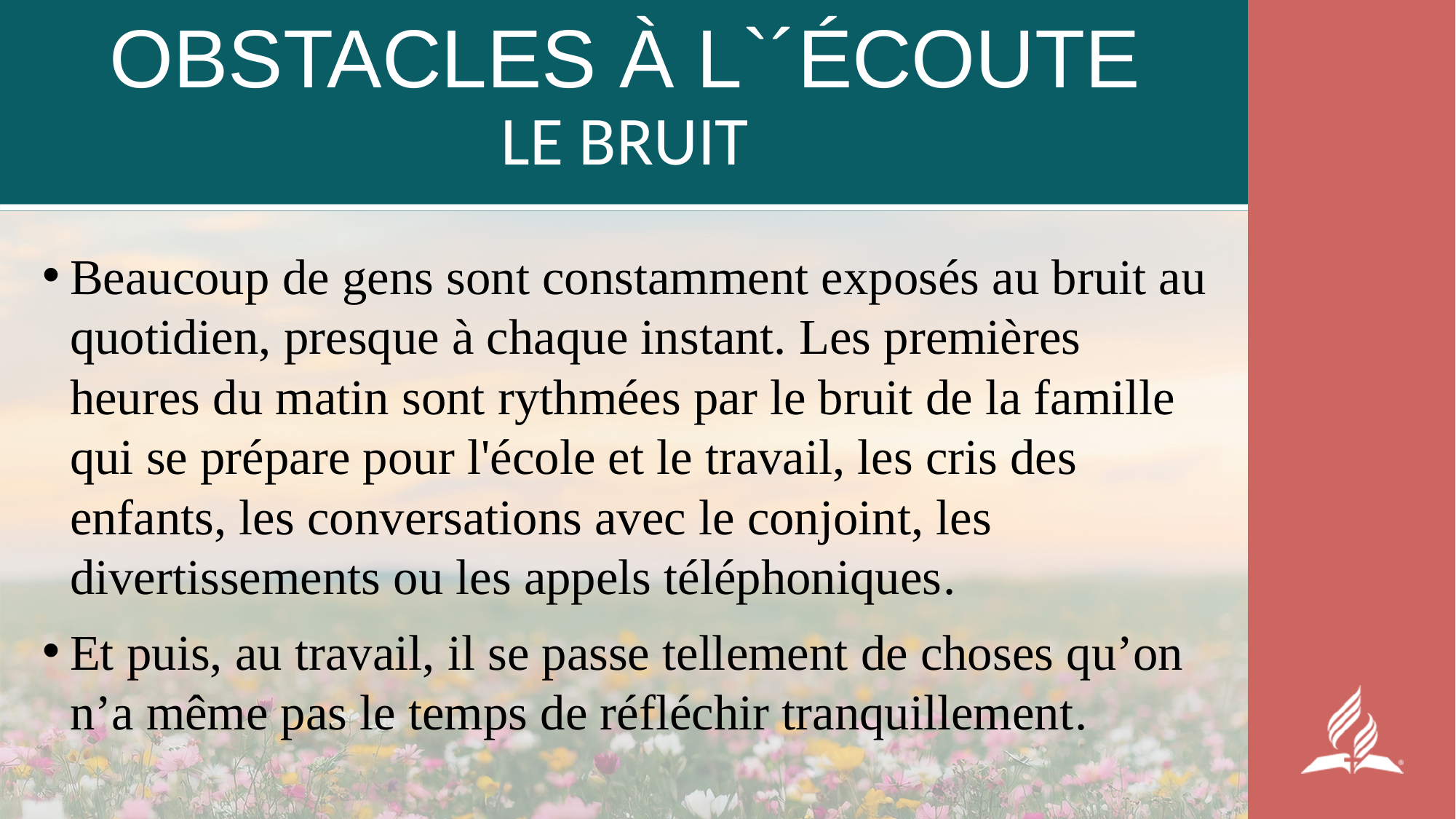

# OBSTACLES À L`´ÉCOUTE LE BRUIT
Beaucoup de gens sont constamment exposés au bruit au quotidien, presque à chaque instant. Les premières heures du matin sont rythmées par le bruit de la famille qui se prépare pour l'école et le travail, les cris des enfants, les conversations avec le conjoint, les divertissements ou les appels téléphoniques.
Et puis, au travail, il se passe tellement de choses qu’on n’a même pas le temps de réfléchir tranquillement.